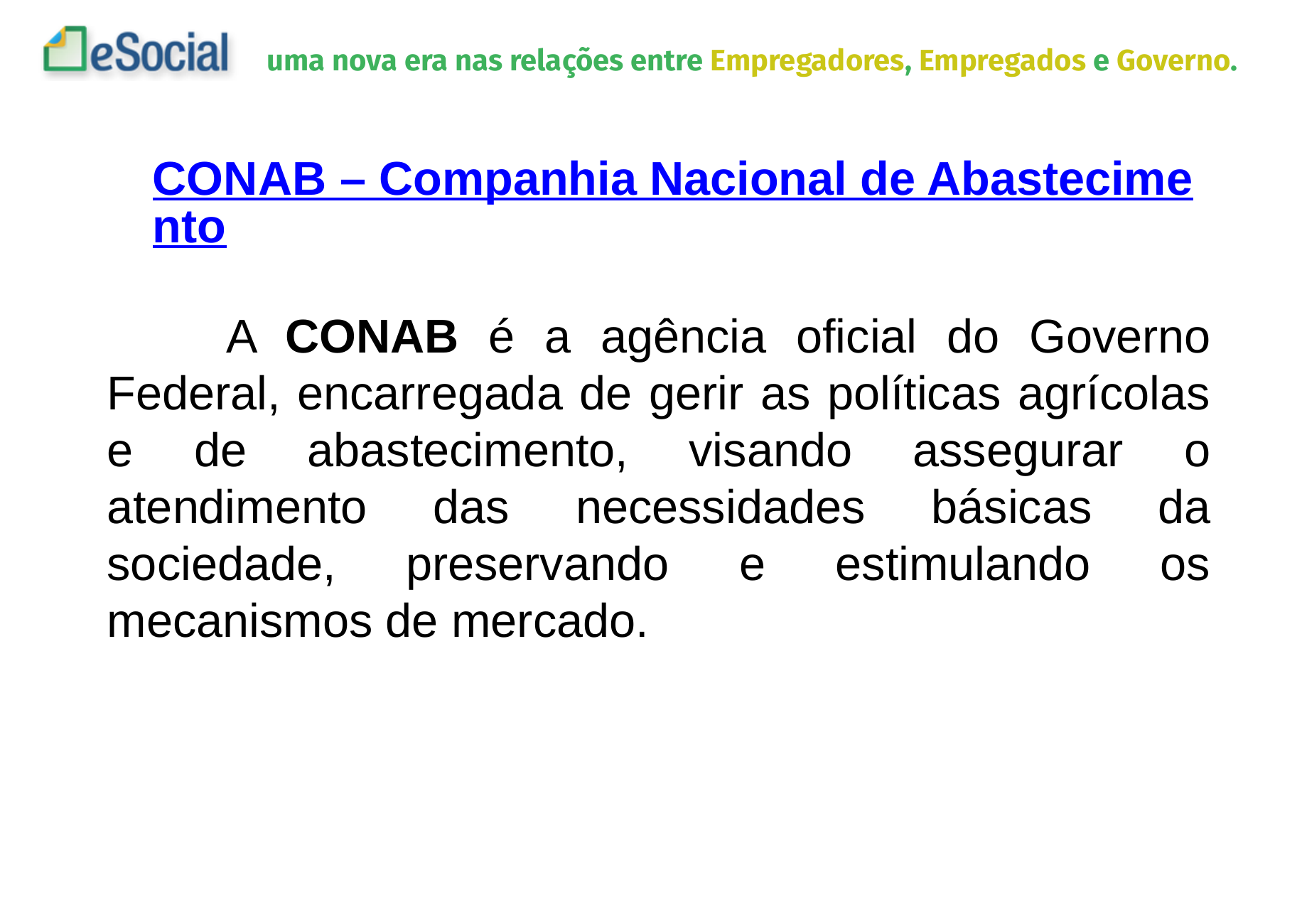

CONAB – Companhia Nacional de Abastecimento

    A CONAB é a agência oficial do Governo Federal, encarregada de gerir as políticas agrícolas e de abastecimento, visando assegurar o atendimento das necessidades básicas da sociedade, preservando e estimulando os mecanismos de mercado.